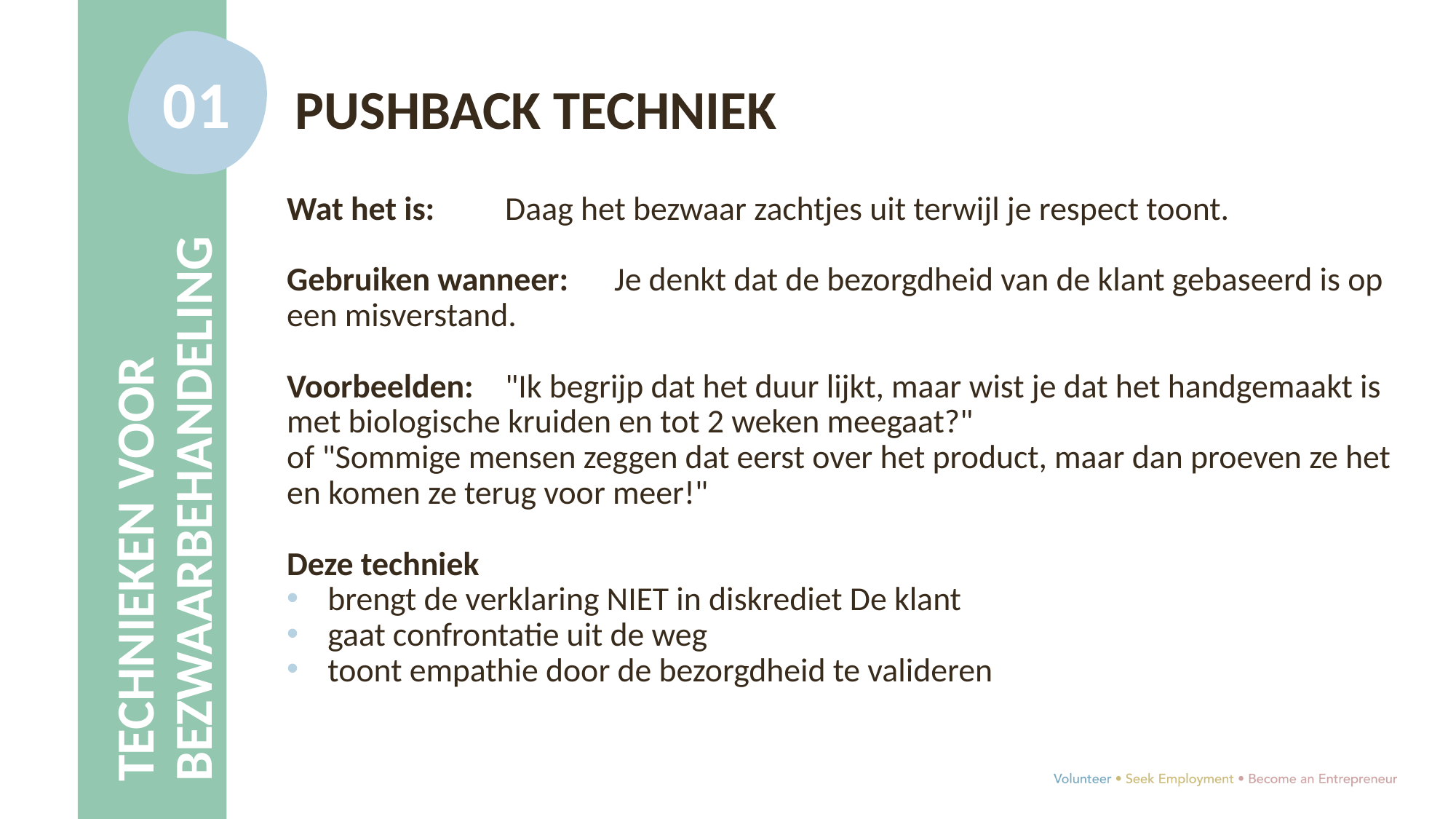

01

PUSHBACK TECHNIEK
Wat het is: 	Daag het bezwaar zachtjes uit terwijl je respect toont.

Gebruiken wanneer: 	Je denkt dat de bezorgdheid van de klant gebaseerd is op een misverstand.

Voorbeelden: 	"Ik begrijp dat het duur lijkt, maar wist je dat het handgemaakt is met biologische kruiden en tot 2 weken meegaat?"
of "Sommige mensen zeggen dat eerst over het product, maar dan proeven ze het en komen ze terug voor meer!"

Deze techniek
brengt de verklaring NIET in diskrediet De klant
gaat confrontatie uit de weg
toont empathie door de bezorgdheid te valideren

TECHNIEKEN VOOR BEZWAARBEHANDELING